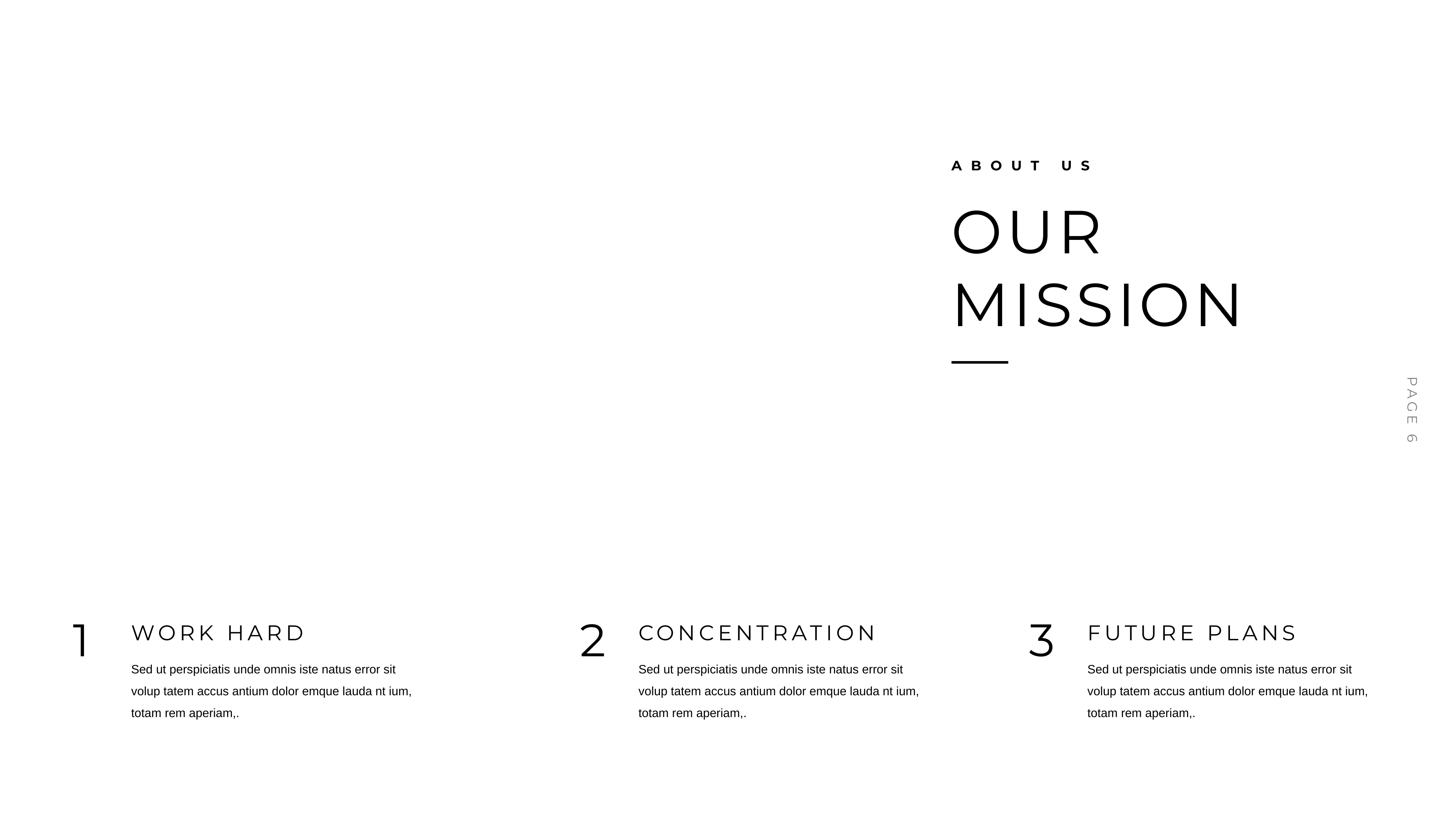

About us
our
mission
1
2
3
Work hard
Concentration
Future plans
Sed ut perspiciatis unde omnis iste natus error sit volup tatem accus antium dolor emque lauda nt ium, totam rem aperiam,.
Sed ut perspiciatis unde omnis iste natus error sit volup tatem accus antium dolor emque lauda nt ium, totam rem aperiam,.
Sed ut perspiciatis unde omnis iste natus error sit volup tatem accus antium dolor emque lauda nt ium, totam rem aperiam,.